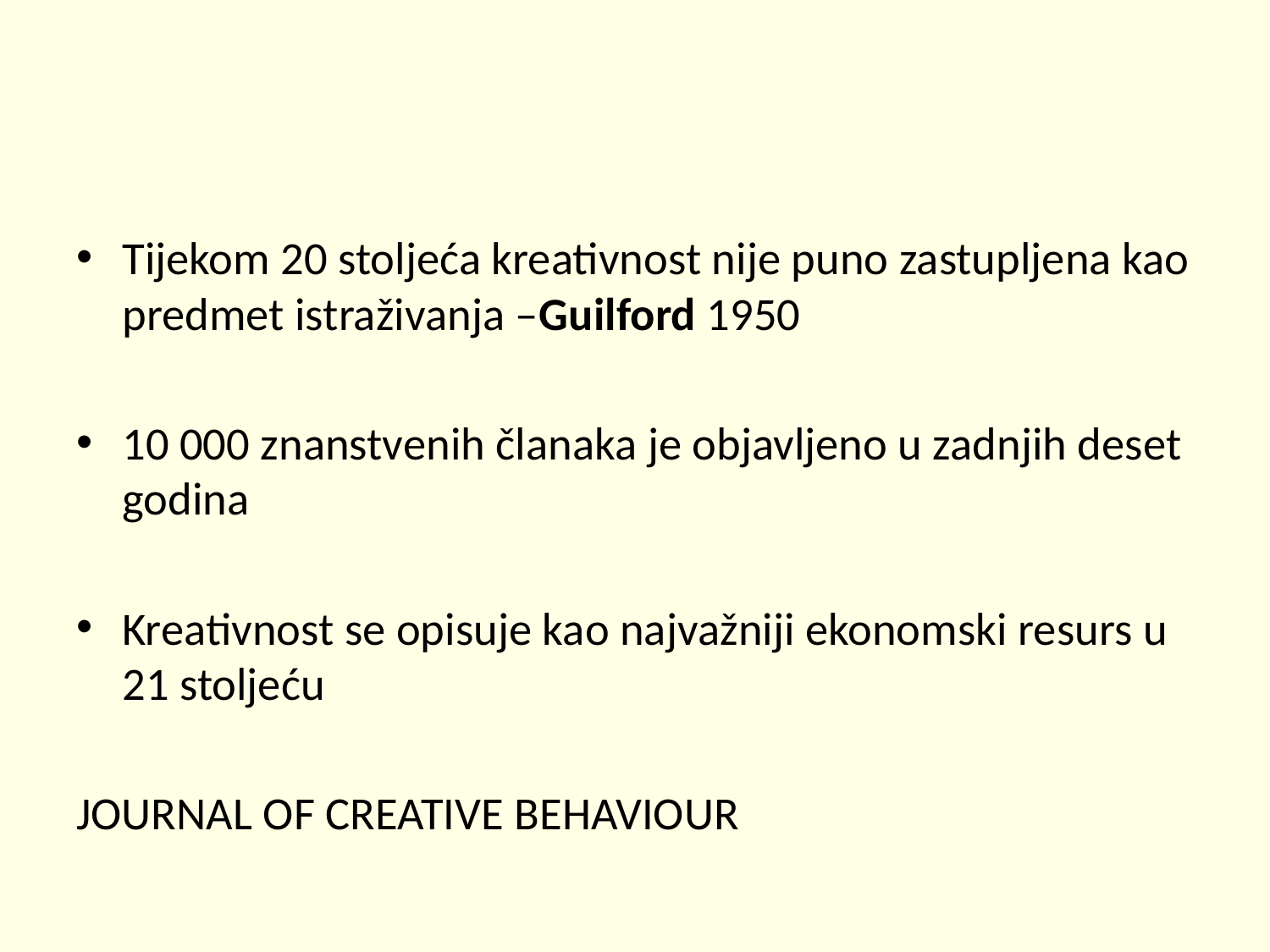

#
Tijekom 20 stoljeća kreativnost nije puno zastupljena kao predmet istraživanja –Guilford 1950

10 000 znanstvenih članaka je objavljeno u zadnjih deset godina

Kreativnost se opisuje kao najvažniji ekonomski resurs u 21 stoljeću

JOURNAL OF CREATIVE BEHAVIOUR